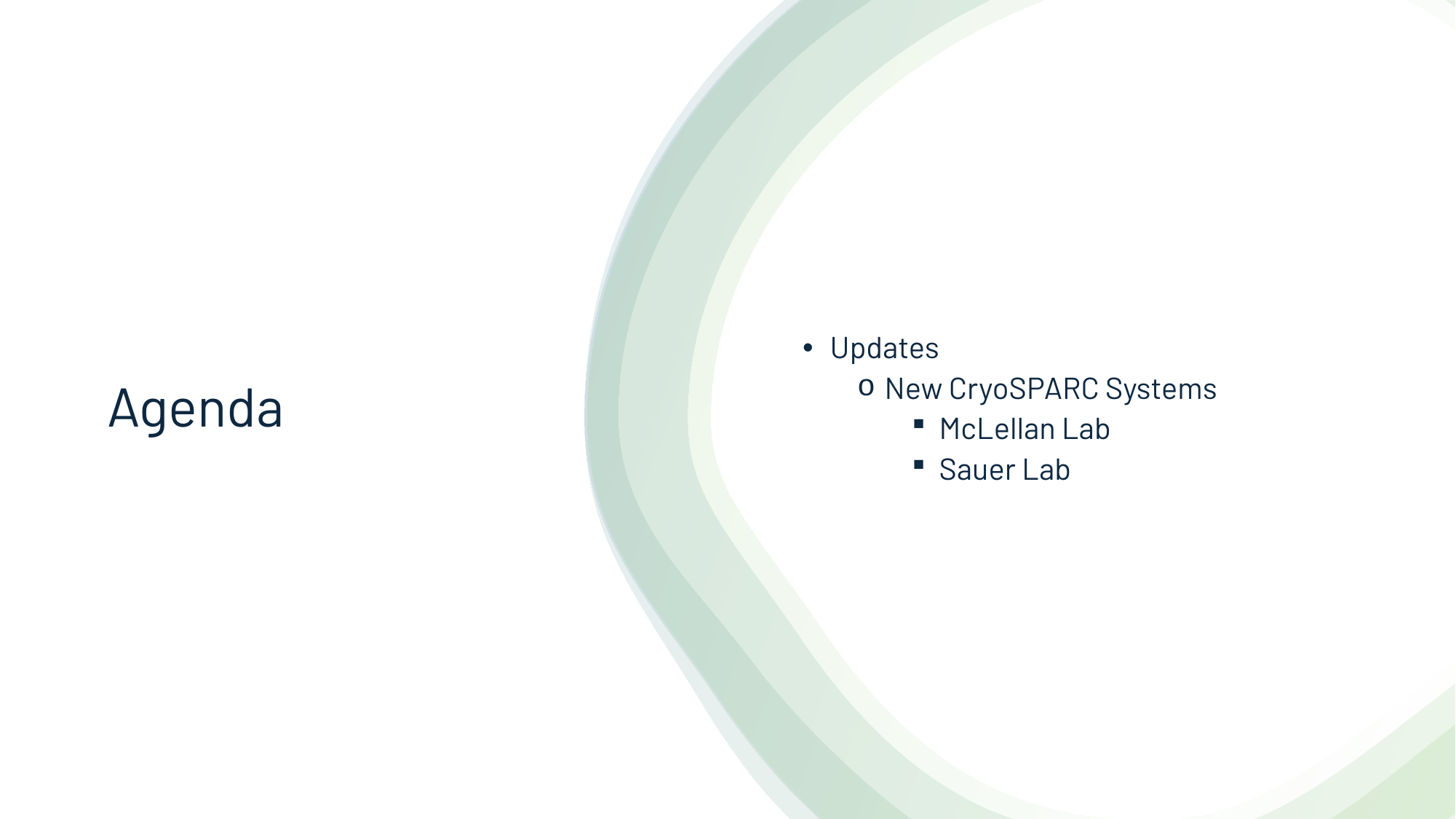

Updates
New CryoSPARC Systems
McLellan Lab
Sauer Lab
# Agenda